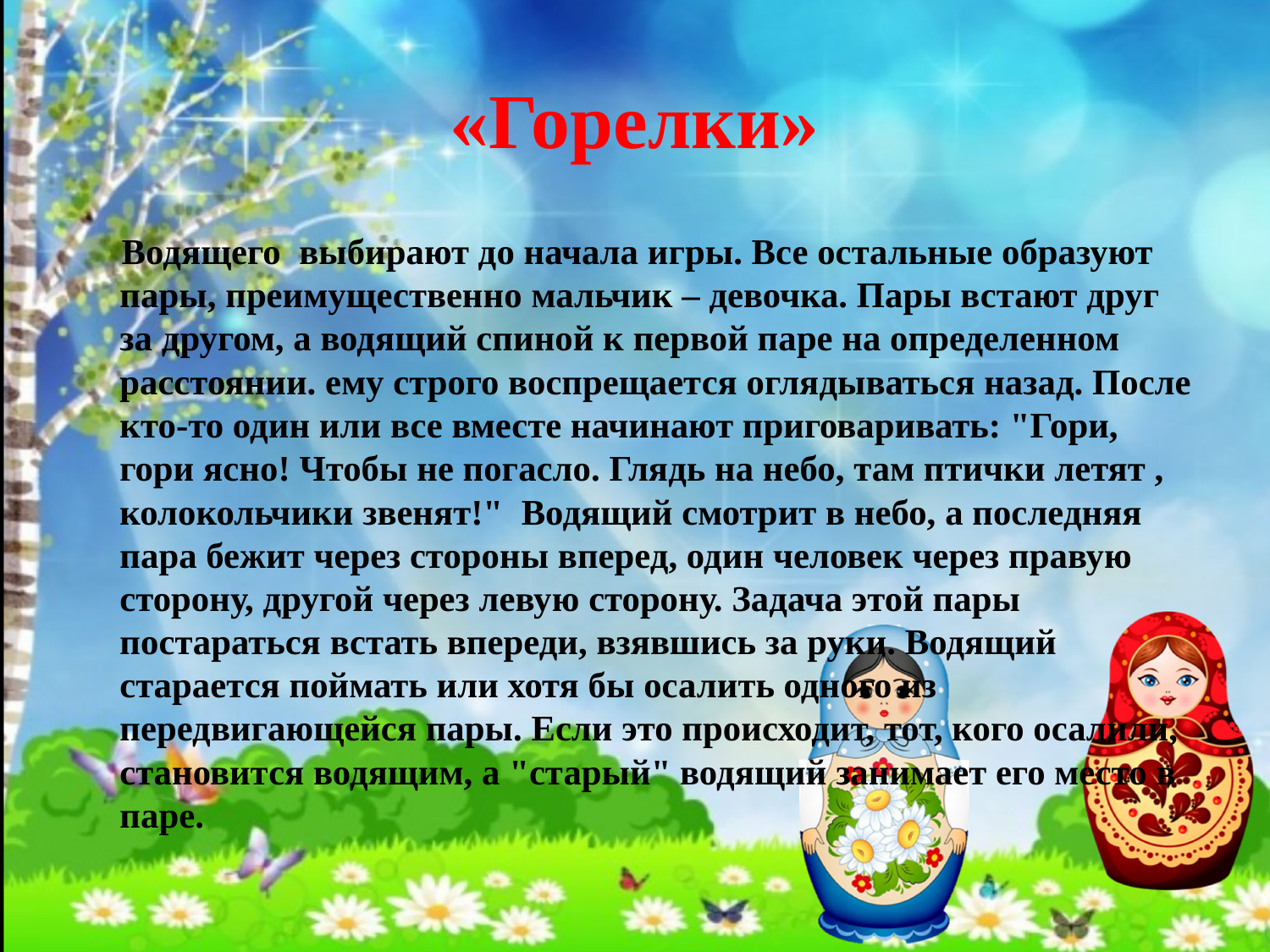

# «Горелки»
     Водящего  выбирают до начала игры. Все остальные образуют пары, преимущественно мальчик – девочка. Пары встают друг за другом, а водящий спиной к первой паре на определенном расстоянии. ему строго воспрещается оглядываться назад. После кто-то один или все вместе начинают приговаривать: "Гори, гори ясно! Чтобы не погасло. Глядь на небо, там птички летят , колокольчики звенят!"  Водящий смотрит в небо, а последняя пара бежит через стороны вперед, один человек через правую сторону, другой через левую сторону. Задача этой пары постараться встать впереди, взявшись за руки. Водящий старается поймать или хотя бы осалить одного из передвигающейся пары. Если это происходит, тот, кого осалили, становится водящим, а "старый" водящий занимает его место в паре.